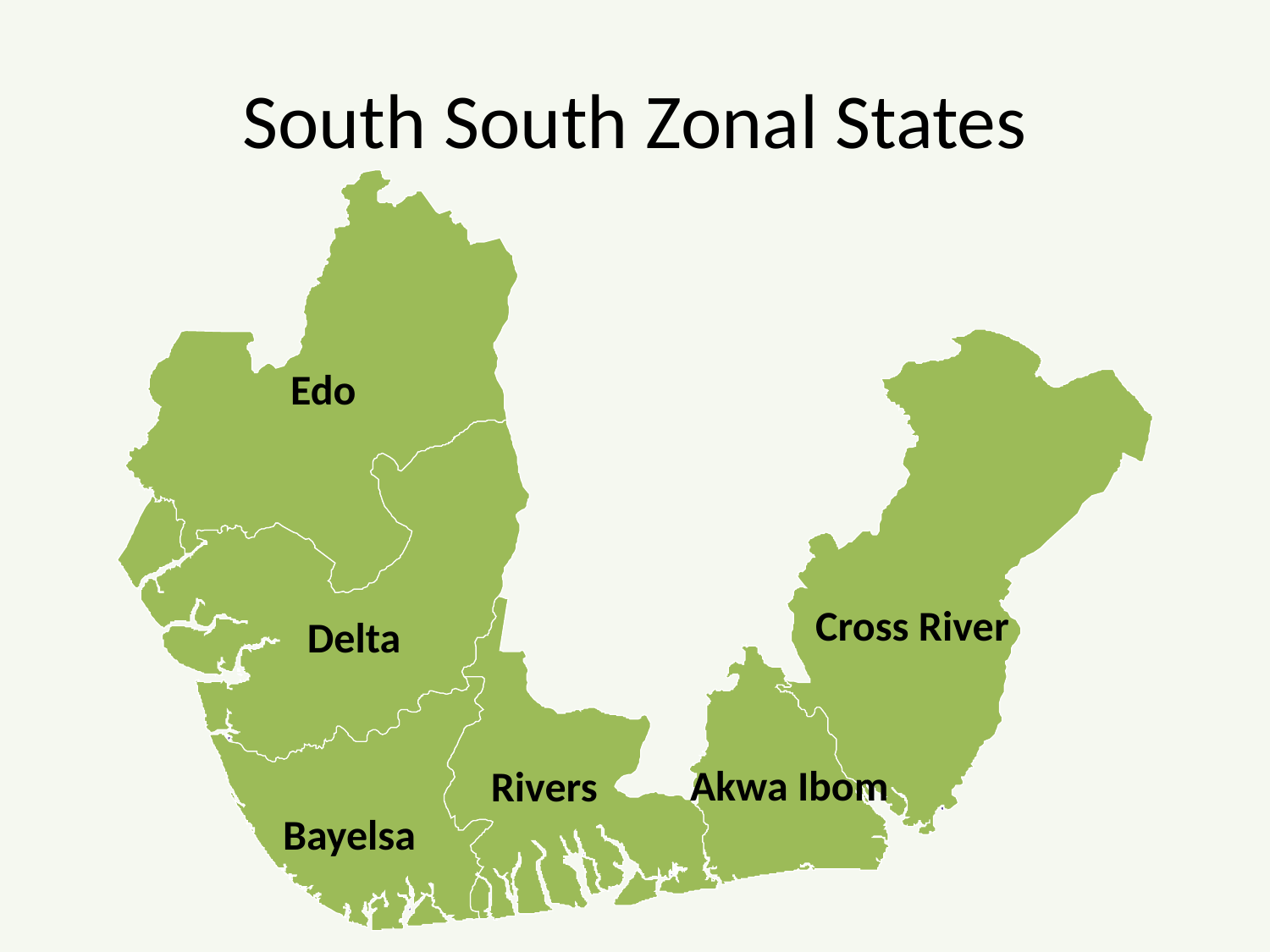

# South South Zonal States

Edo
Cross River
Delta
Akwa Ibom
Rivers
Bayelsa